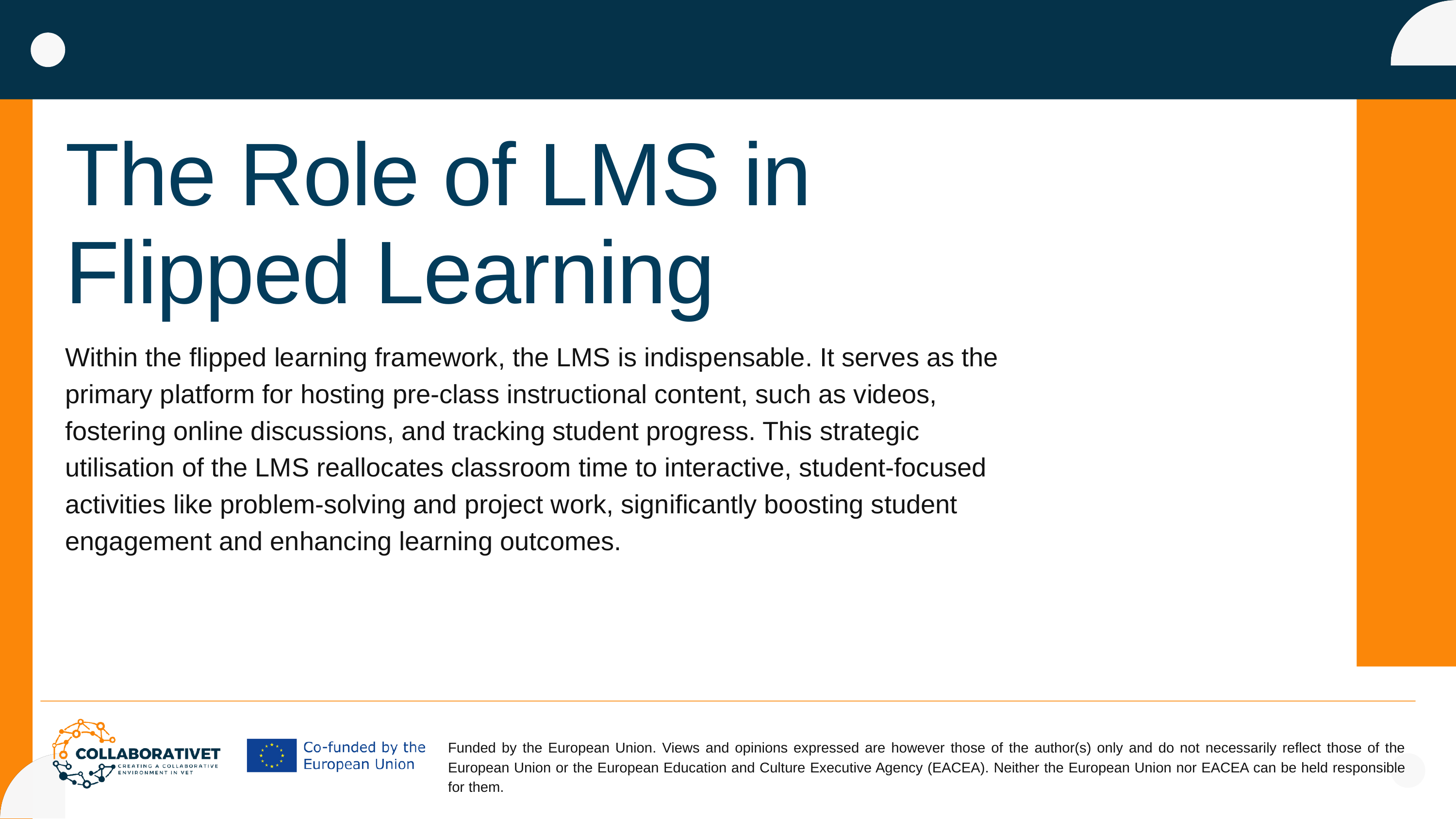

The Role of LMS in Flipped Learning
Within the flipped learning framework, the LMS is indispensable. It serves as the primary platform for hosting pre-class instructional content, such as videos, fostering online discussions, and tracking student progress. This strategic utilisation of the LMS reallocates classroom time to interactive, student-focused activities like problem-solving and project work, significantly boosting student engagement and enhancing learning outcomes.

Funded by the European Union. Views and opinions expressed are however those of the author(s) only and do not necessarily reflect those of the European Union or the European Education and Culture Executive Agency (EACEA). Neither the European Union nor EACEA can be held responsible for them.